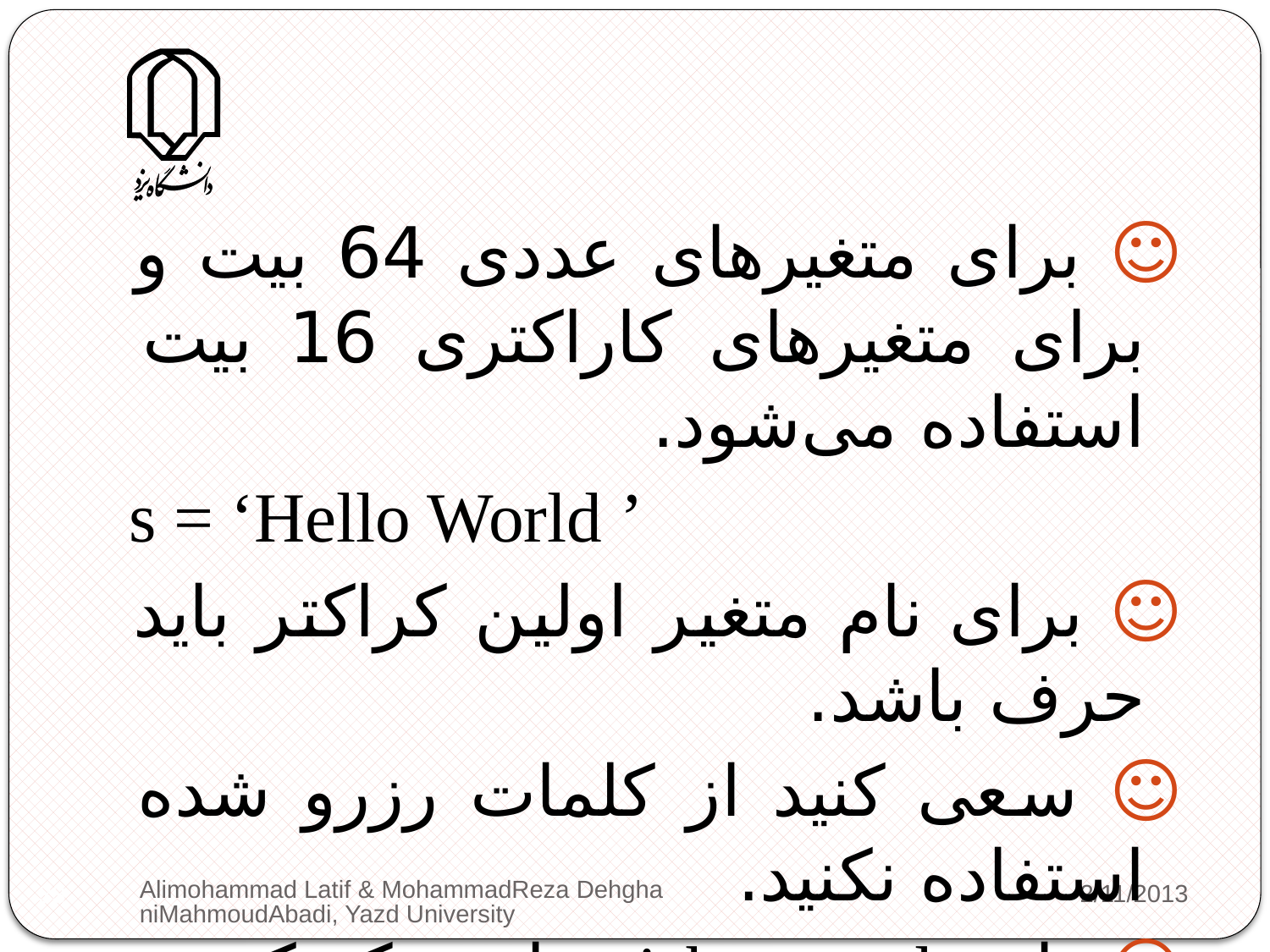

☺ برای متغیرهای عددی 64 بیت و برای متغیرهای کاراکتری 16 بیت استفاده می‌شود.
s = ‘Hello World ’
☺ برای نام متغیر اولین کراکتر باید حرف باشد.
☺ سعی کنید از کلمات رزرو شده استفاده نکنید.
☺ تابع iskeyword برای چک کردن کلمات رزرو شده استفاده می‌شود.

Alimohammad Latif & MohammadReza DehghaniMahmoudAbadi, Yazd University
2/11/2013
33